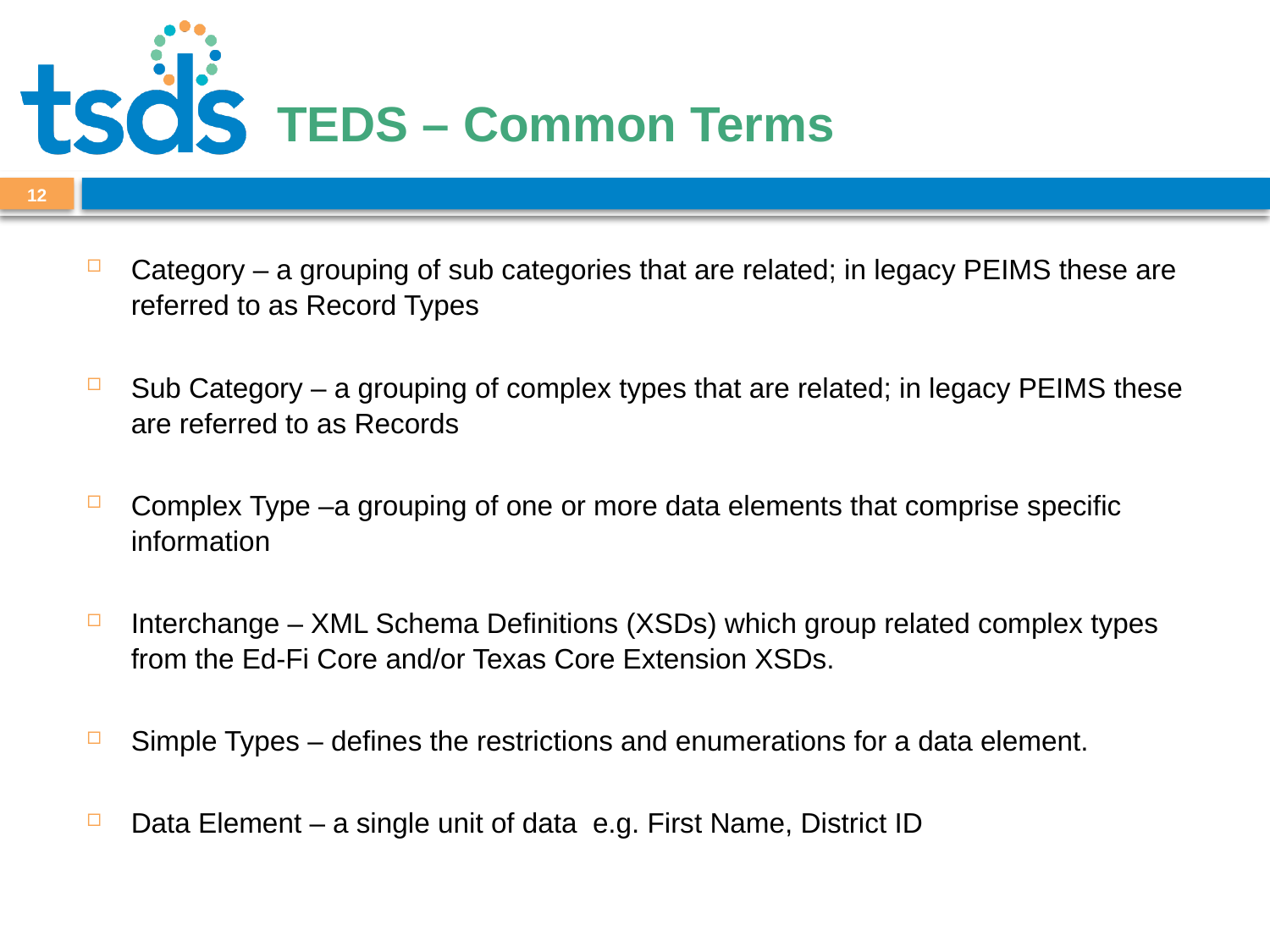

# TEDS – Common Terms
12
Category – a grouping of sub categories that are related; in legacy PEIMS these are referred to as Record Types

Sub Category – a grouping of complex types that are related; in legacy PEIMS these are referred to as Records

Complex Type –a grouping of one or more data elements that comprise specific information

Interchange – XML Schema Definitions (XSDs) which group related complex types from the Ed-Fi Core and/or Texas Core Extension XSDs.

Simple Types – defines the restrictions and enumerations for a data element.

Data Element – a single unit of data  e.g. First Name, District ID